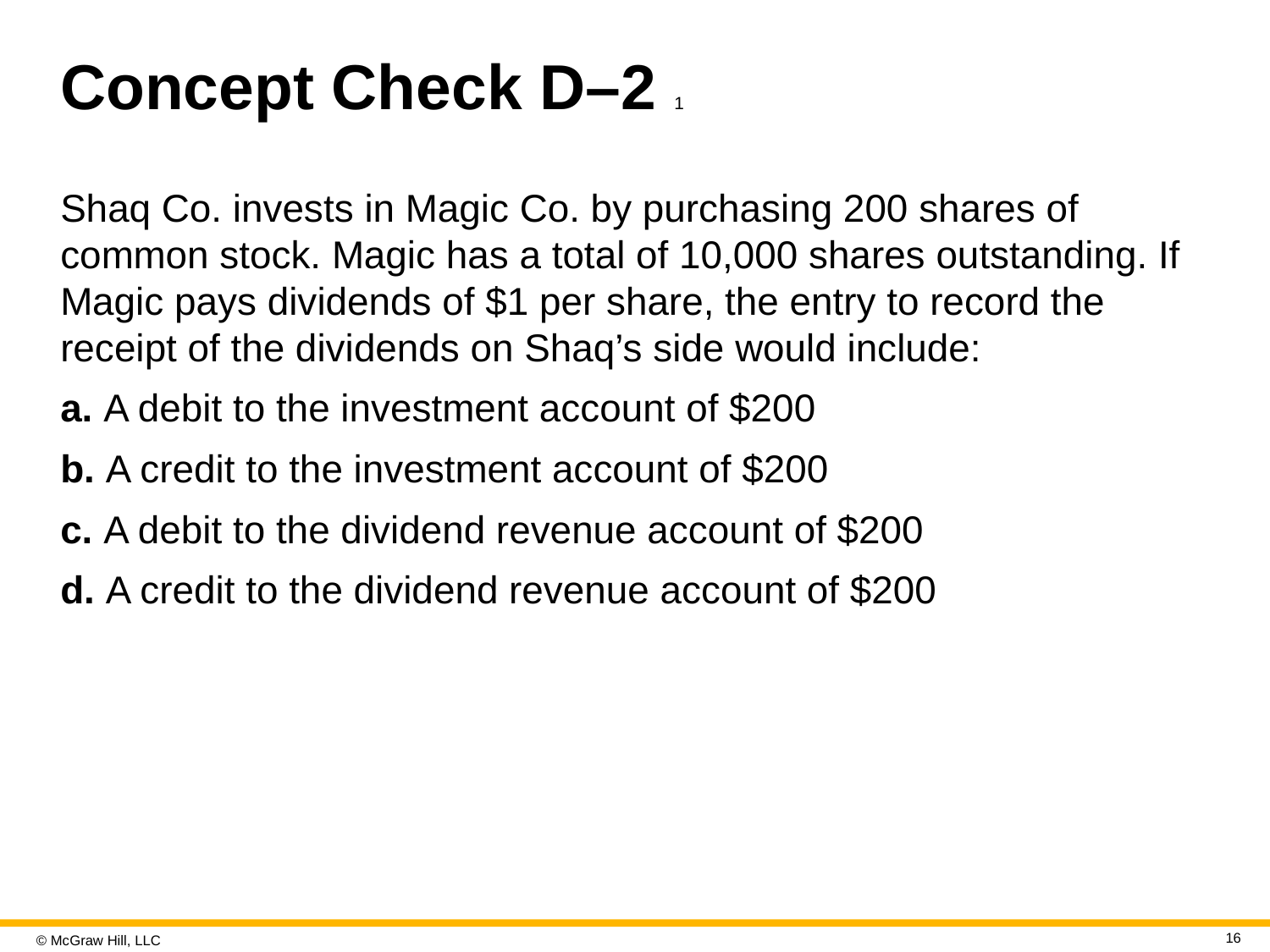

# Concept Check D–2 1
Shaq Co. invests in Magic Co. by purchasing 200 shares of common stock. Magic has a total of 10,000 shares outstanding. If Magic pays dividends of $1 per share, the entry to record the receipt of the dividends on Shaq’s side would include:
a. A debit to the investment account of $200
b. A credit to the investment account of $200
c. A debit to the dividend revenue account of $200
d. A credit to the dividend revenue account of $200
16